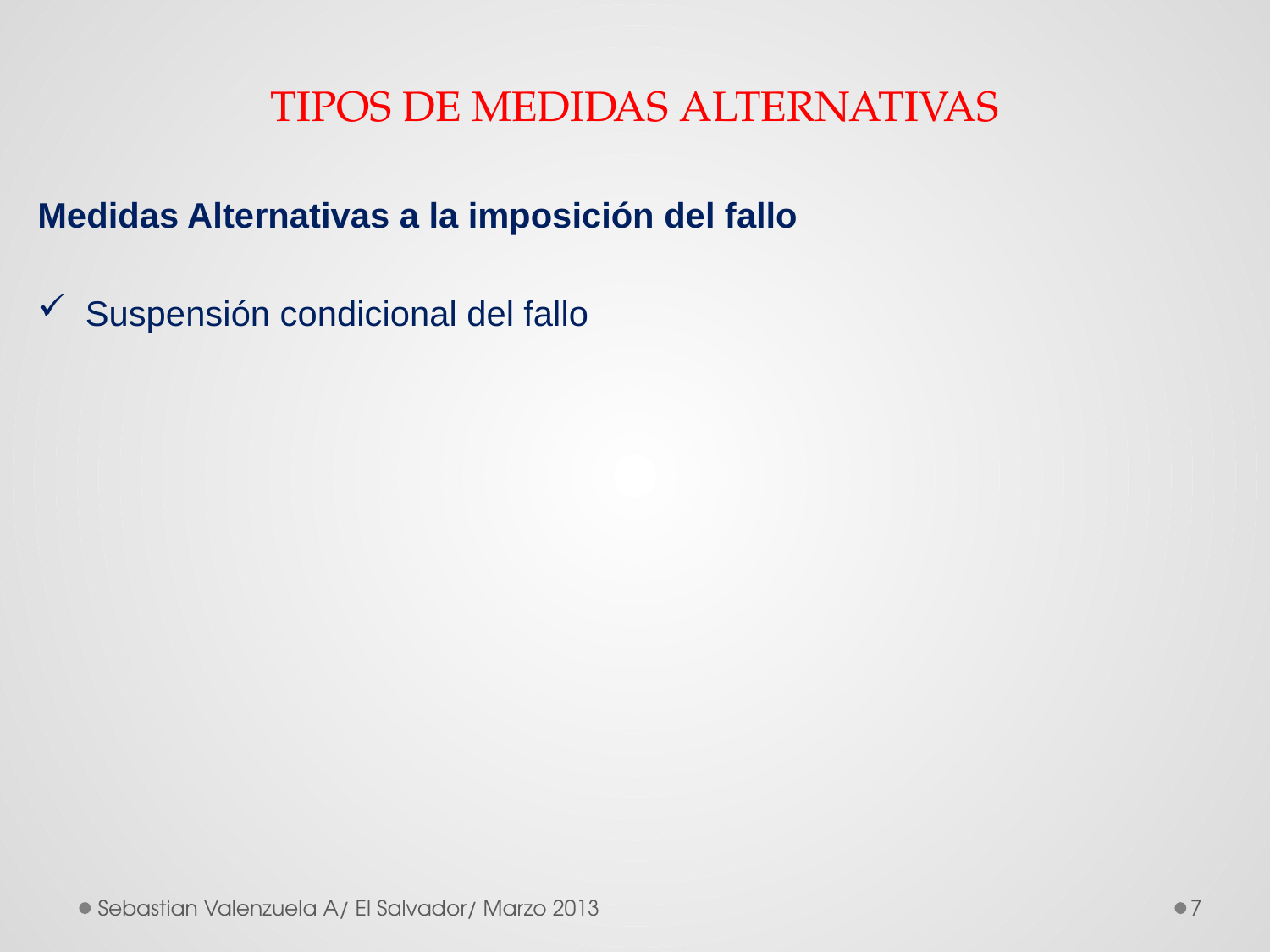

# TIPOS DE MEDIDAS ALTERNATIVAS
Medidas Alternativas a la imposición del fallo

Suspensión condicional del fallo
Sebastian Valenzuela A/ El Salvador/ Marzo 2013
7